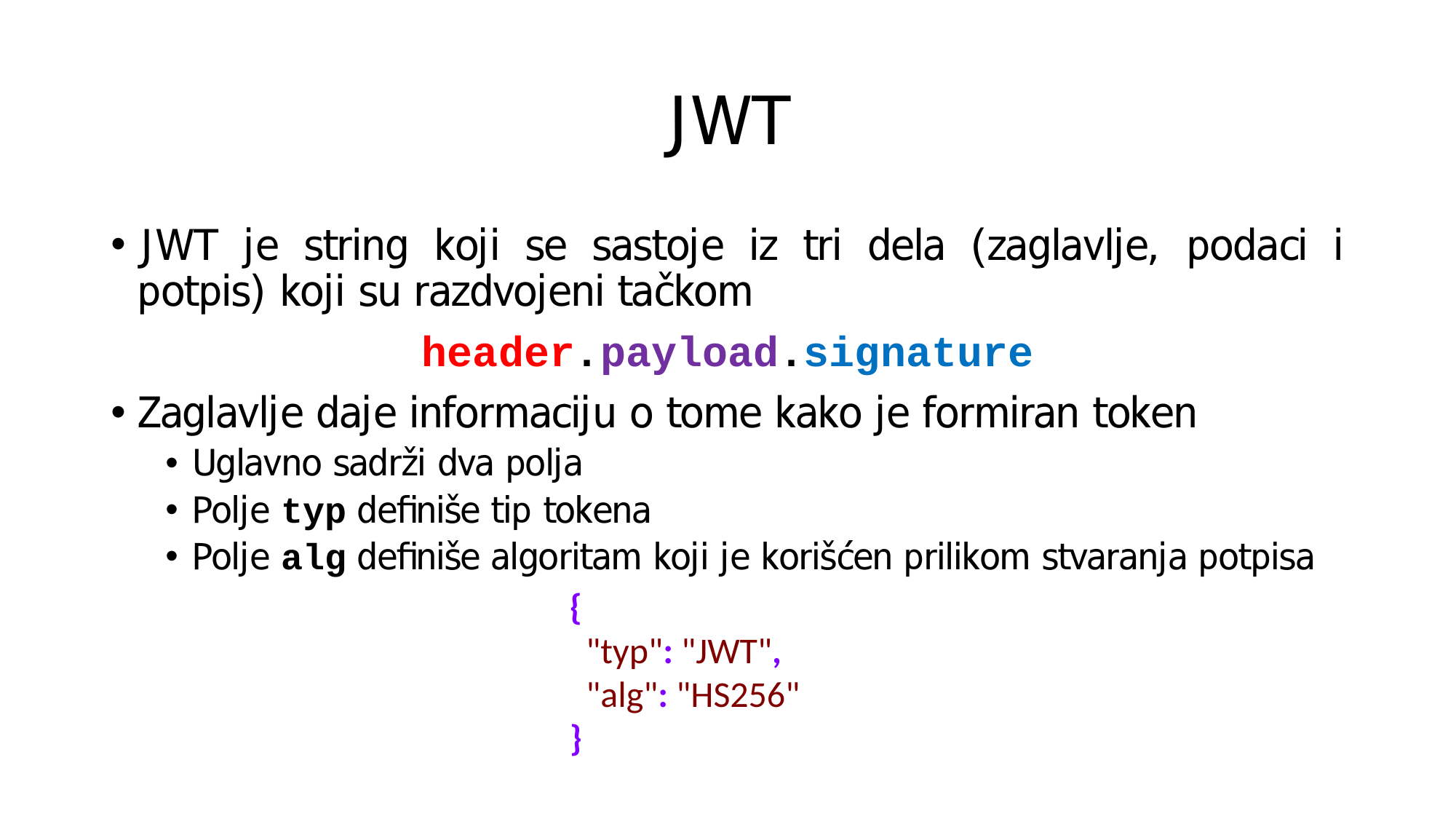

# JWT
JWT je string koji se sastoje iz tri dela (zaglavlje, podaci i potpis) koji su razdvojeni tačkom
header.payload.signature
Zaglavlje daje informaciju o tome kako je formiran token
Uglavno sadrži dva polja
Polje typ definiše tip tokena
Polje alg definiše algoritam koji je korišćen prilikom stvaranja potpisa

{
  "typ": "JWT",
  "alg": "HS256"
}